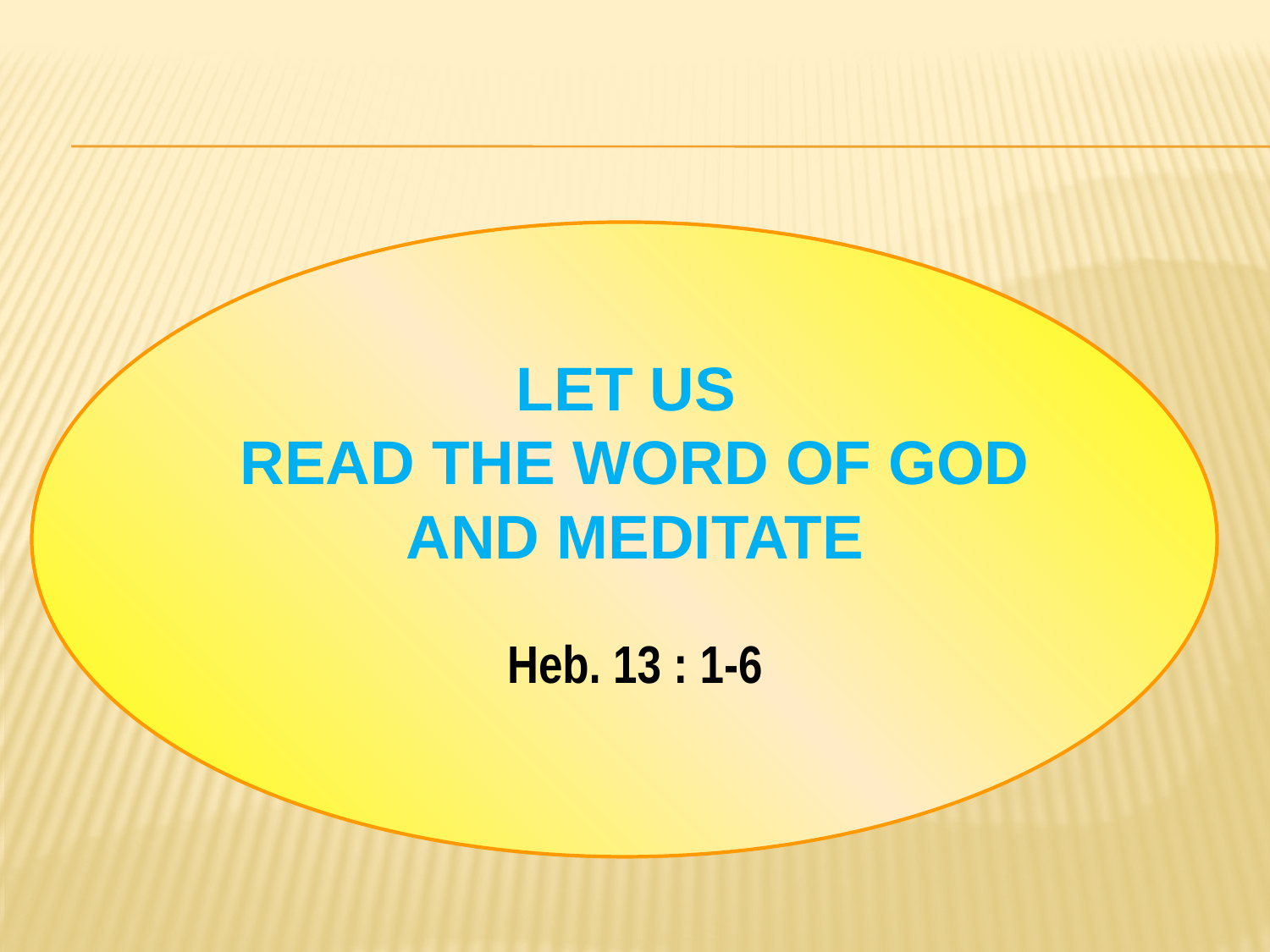

# Let us Read the Word of God and Meditate
Heb. 13 : 1-6